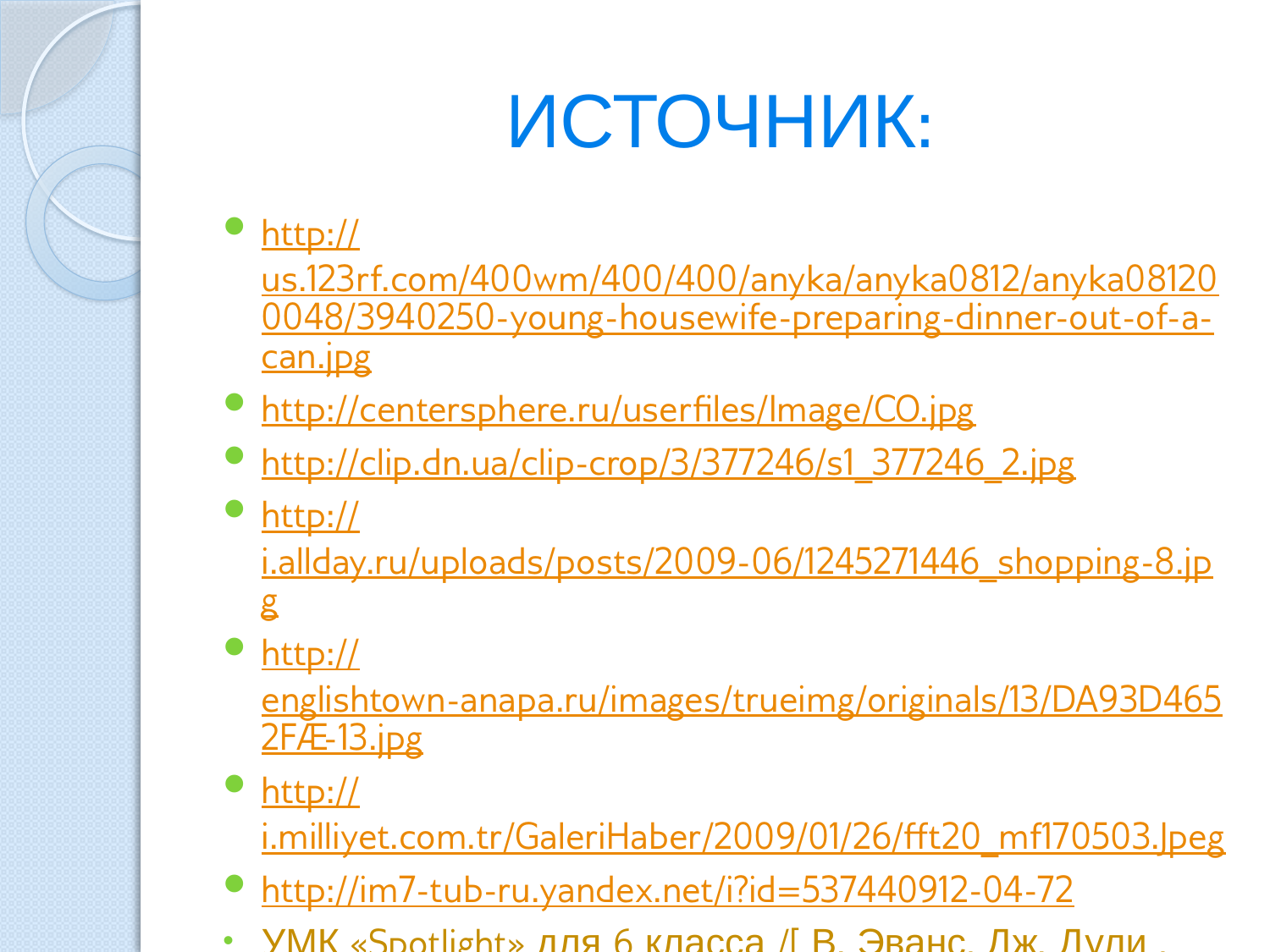

# ИСТОЧНИК:
http://us.123rf.com/400wm/400/400/anyka/anyka0812/anyka081200048/3940250-young-housewife-preparing-dinner-out-of-a-can.jpg
http://centersphere.ru/userfiles/Image/CO.jpg
http://clip.dn.ua/clip-crop/3/377246/s1_377246_2.jpg
http://i.allday.ru/uploads/posts/2009-06/1245271446_shopping-8.jpg
http://englishtown-anapa.ru/images/trueimg/originals/13/DA93D4652FAE-13.jpg
http://i.milliyet.com.tr/GaleriHaber/2009/01/26/fft20_mf170503.Jpeg
http://im7-tub-ru.yandex.net/i?id=537440912-04-72
УМК «Spotlight» для 6 класса /[ В. Эванс, Дж. Дули , Ю.Е. Ваулина, О. Е. Подоляко]